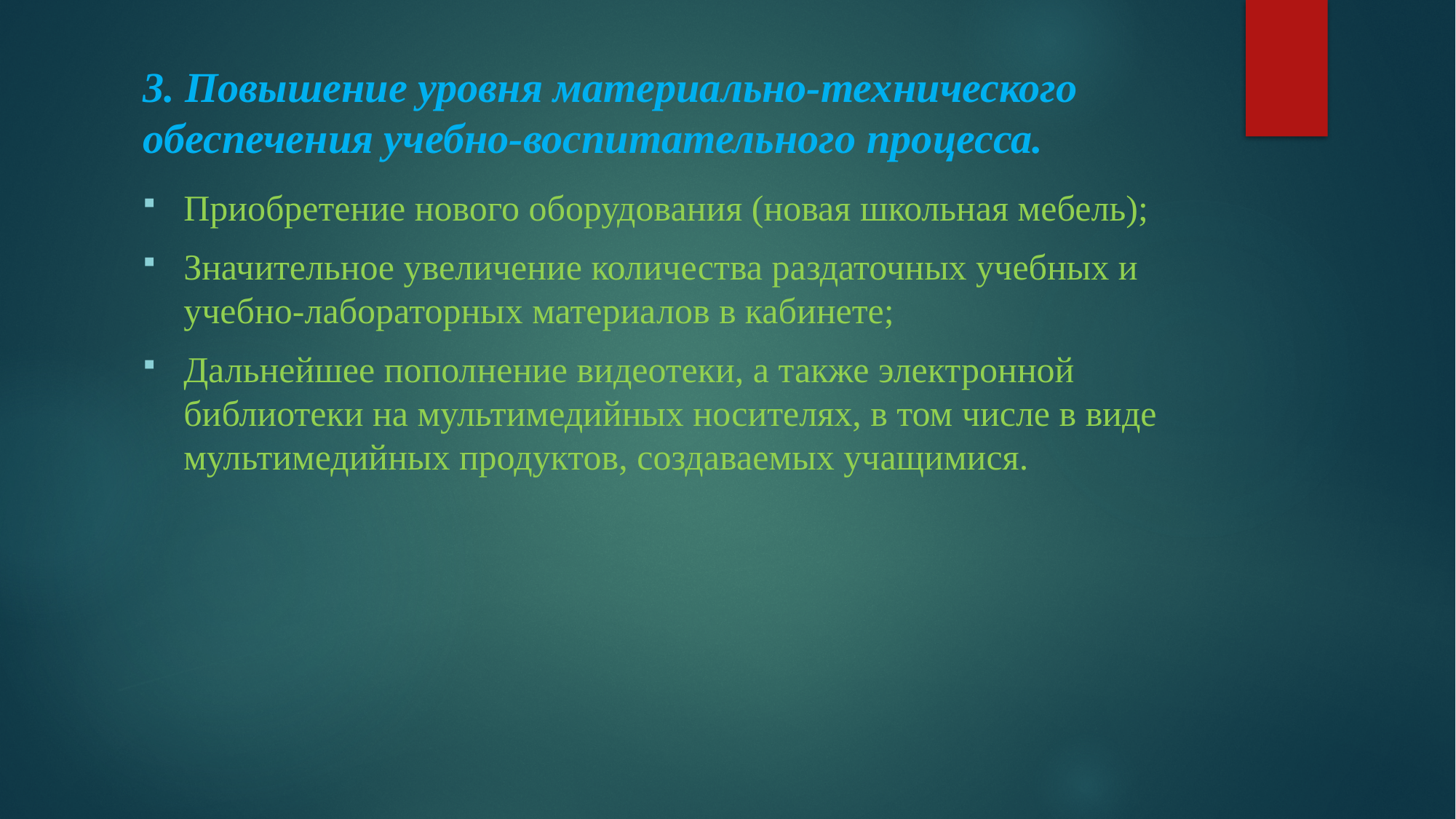

# 3. Повышение уровня материально-технического       обеспечения учебно-воспитательного процесса.
Приобретение нового оборудования (новая школьная мебель);
Значительное увеличение количества раздаточных учебных и учебно-лабораторных материалов в кабинете;
Дальнейшее пополнение видеотеки, а также электронной библиотеки на мультимедийных носителях, в том числе в виде мультимедийных продуктов, создаваемых учащимися.